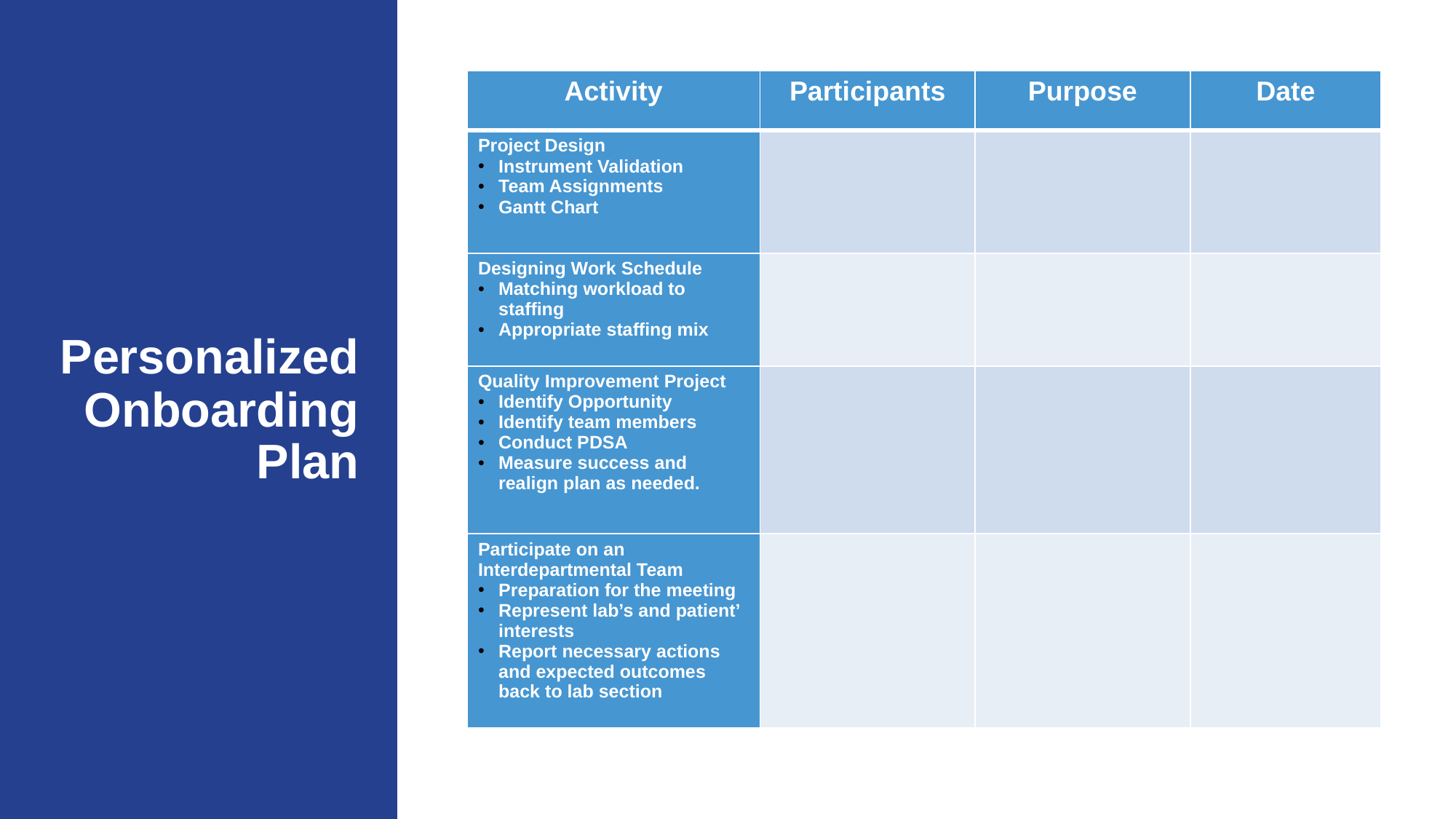

| Activity | Participants | Purpose | Date |
| --- | --- | --- | --- |
| Project Design Instrument Validation Team Assignments Gantt Chart |  |  |  |
| Designing Work Schedule Matching workload to staffing Appropriate staffing mix |  |  |  |
| Quality Improvement Project Identify Opportunity Identify team members Conduct PDSA Measure success and realign plan as needed. |  |  |  |
| Participate on an Interdepartmental Team Preparation for the meeting Represent lab’s and patient’ interests Report necessary actions and expected outcomes back to lab section |  |  |  |

# Personalized Onboarding Plan